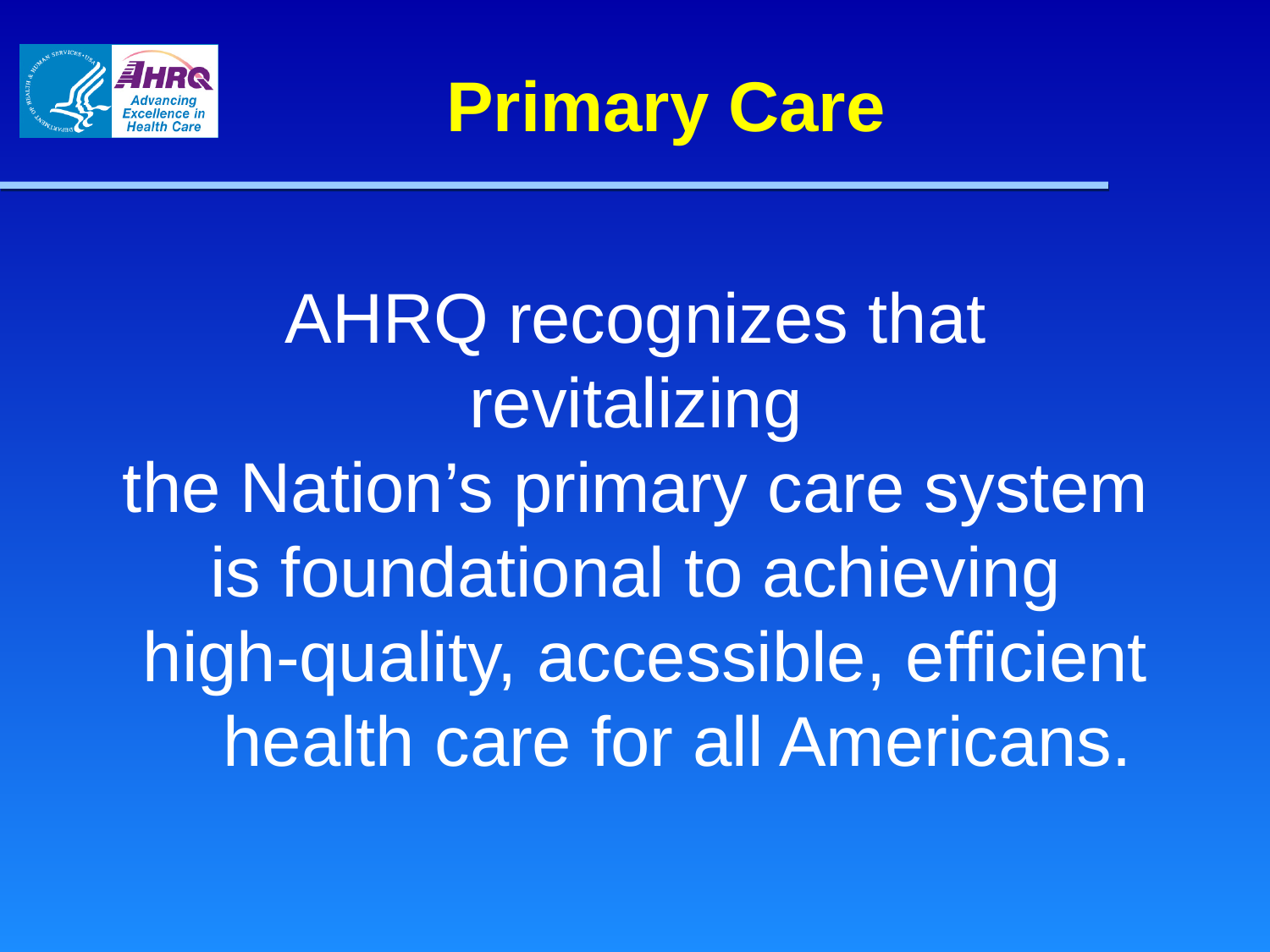

# Primary Care

AHRQ recognizes that
revitalizing
the Nation’s primary care system
is foundational to achieving
high-quality, accessible, efficient health care for all Americans.